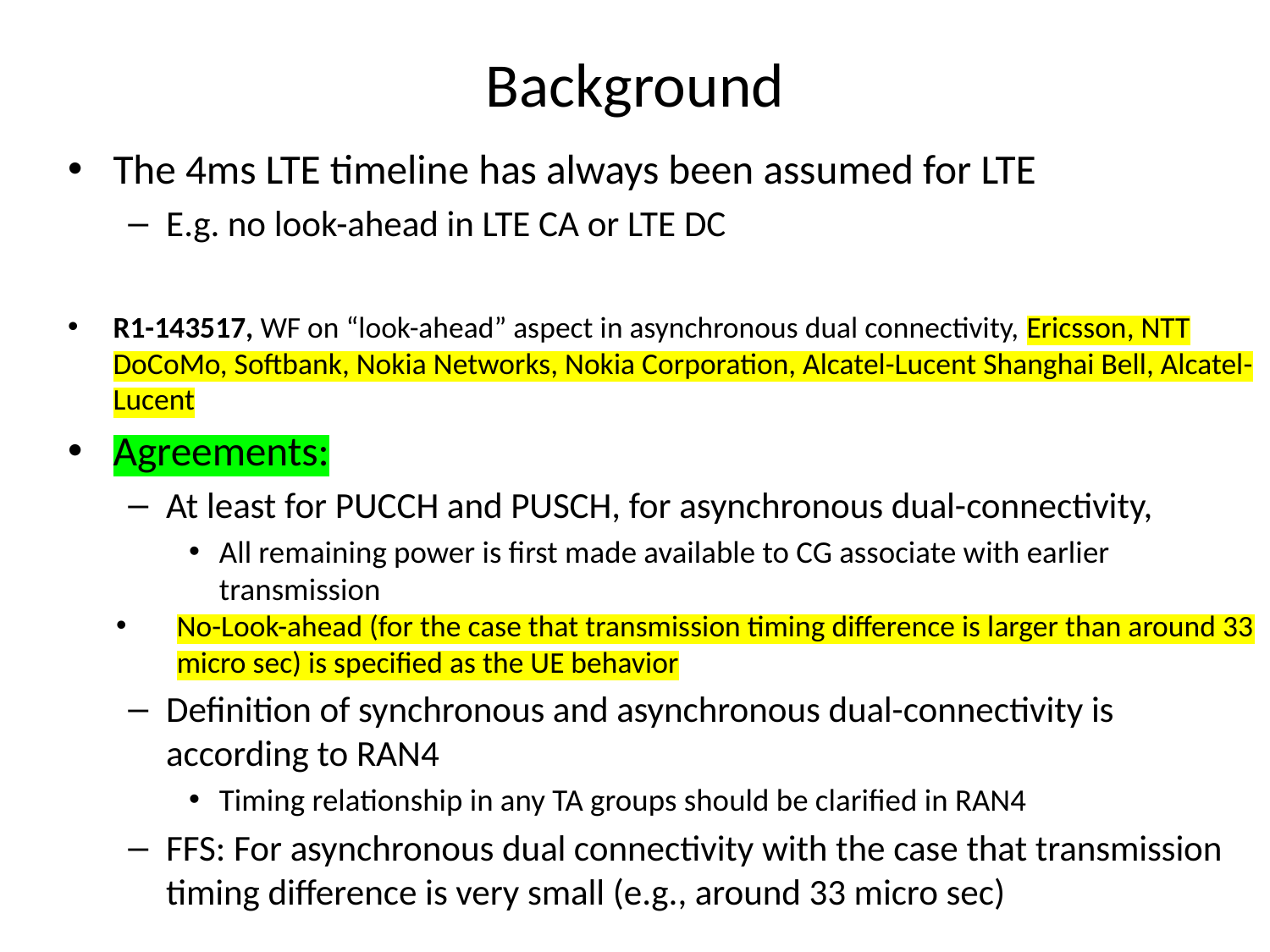

# Background
The 4ms LTE timeline has always been assumed for LTE
E.g. no look-ahead in LTE CA or LTE DC

R1-143517, WF on “look-ahead” aspect in asynchronous dual connectivity, Ericsson, NTT DoCoMo, Softbank, Nokia Networks, Nokia Corporation, Alcatel-Lucent Shanghai Bell, Alcatel-Lucent
Agreements:
At least for PUCCH and PUSCH, for asynchronous dual-connectivity,
All remaining power is first made available to CG associate with earlier transmission
No-Look-ahead (for the case that transmission timing difference is larger than around 33 micro sec) is specified as the UE behavior
Definition of synchronous and asynchronous dual-connectivity is according to RAN4
Timing relationship in any TA groups should be clarified in RAN4
FFS: For asynchronous dual connectivity with the case that transmission timing difference is very small (e.g., around 33 micro sec)